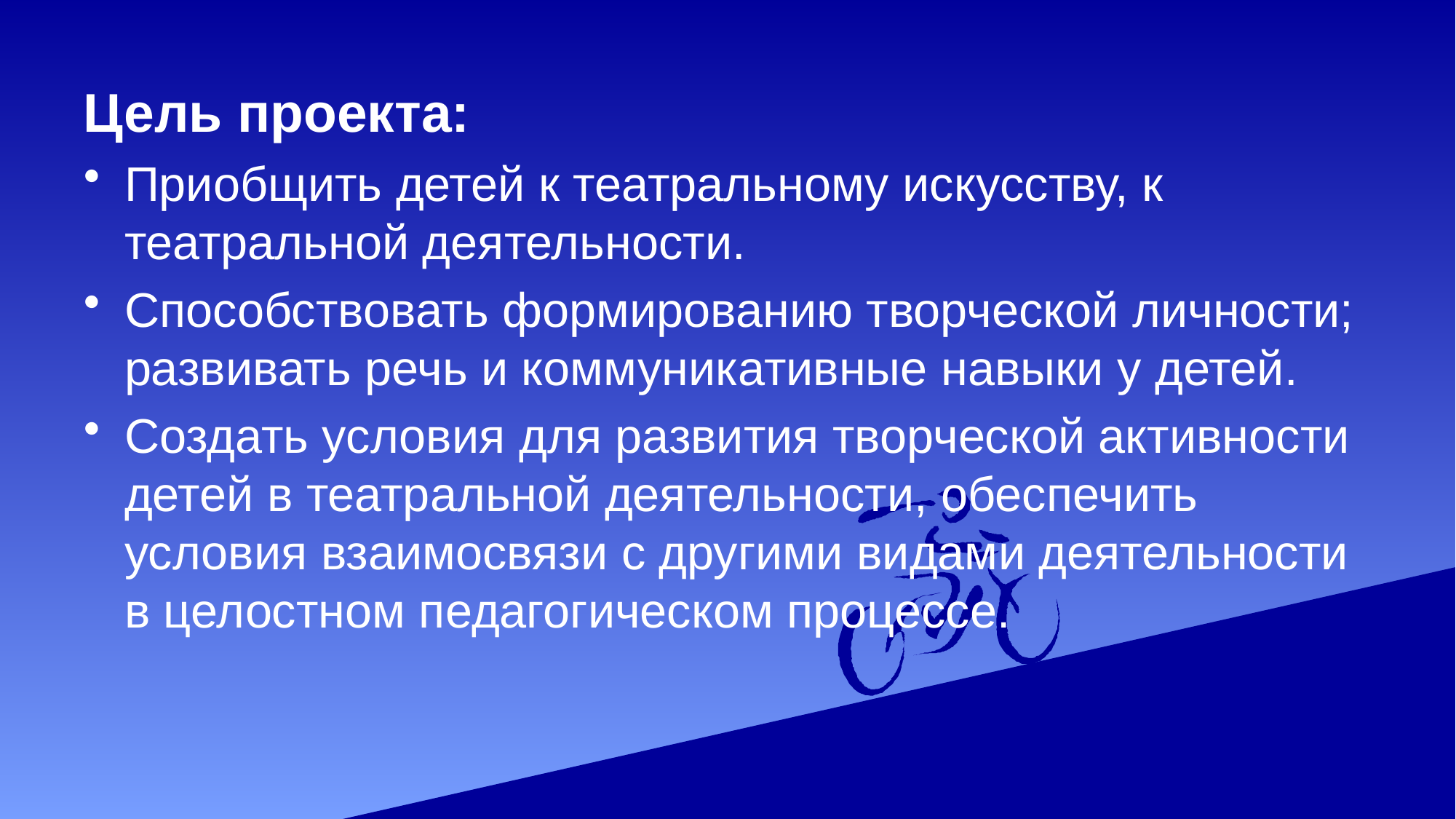

Цель проекта:
Приобщить детей к театральному искусству, к театральной деятельности.
Способствовать формированию творческой личности; развивать речь и коммуникативные навыки у детей.
Создать условия для развития творческой активности детей в театральной деятельности, обеспечить условия взаимосвязи с другими видами деятельности в целостном педагогическом процессе.